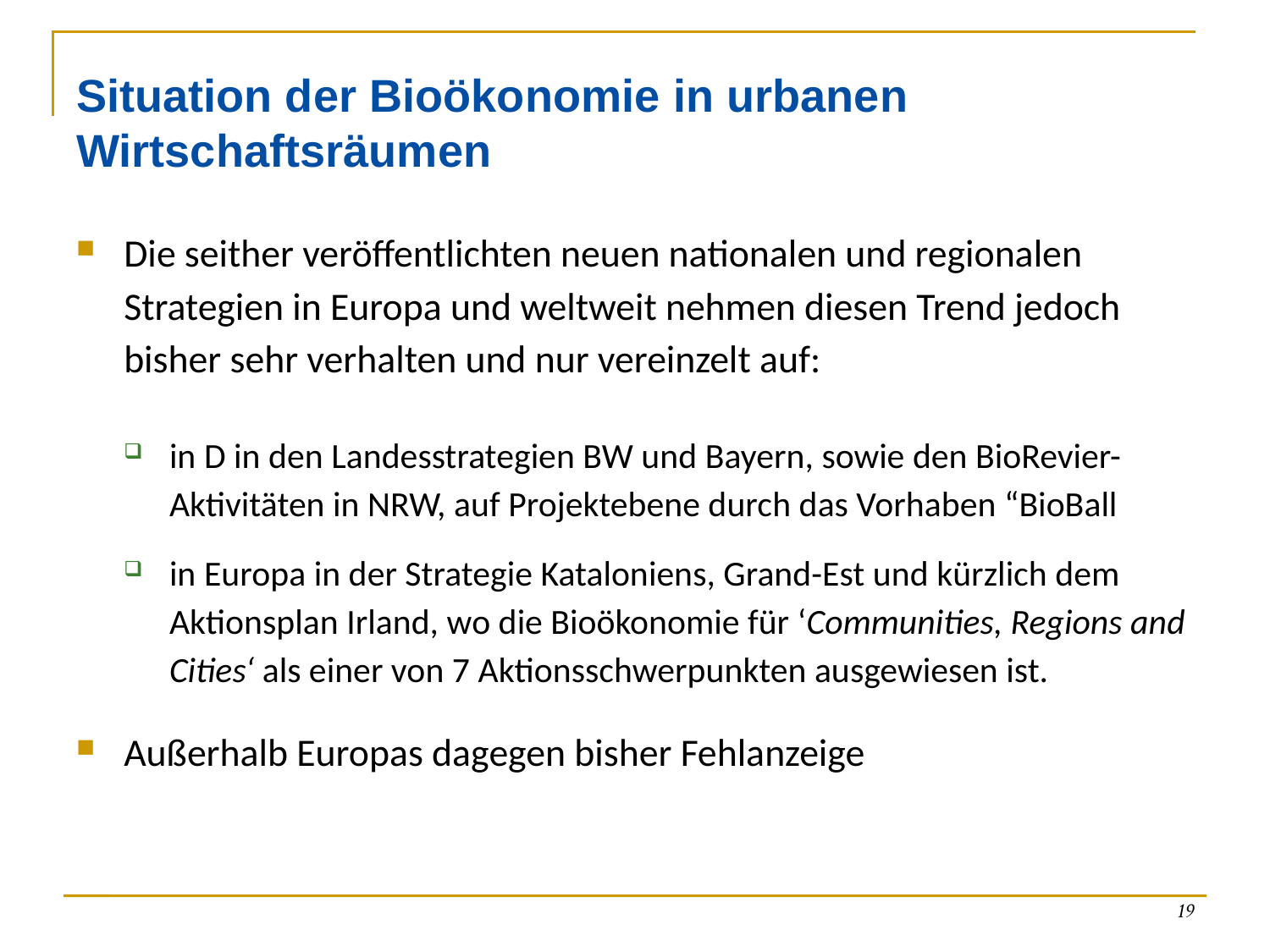

# Situation der Bioökonomie in urbanen Wirtschaftsräumen
Die seither veröffentlichten neuen nationalen und regionalen Strategien in Europa und weltweit nehmen diesen Trend jedoch bisher sehr verhalten und nur vereinzelt auf:
in D in den Landesstrategien BW und Bayern, sowie den BioRevier-Aktivitäten in NRW, auf Projektebene durch das Vorhaben “BioBall
in Europa in der Strategie Kataloniens, Grand-Est und kürzlich dem Aktionsplan Irland, wo die Bioökonomie für ‘Communities, Regions and Cities‘ als einer von 7 Aktionsschwerpunkten ausgewiesen ist.
Außerhalb Europas dagegen bisher Fehlanzeige

19